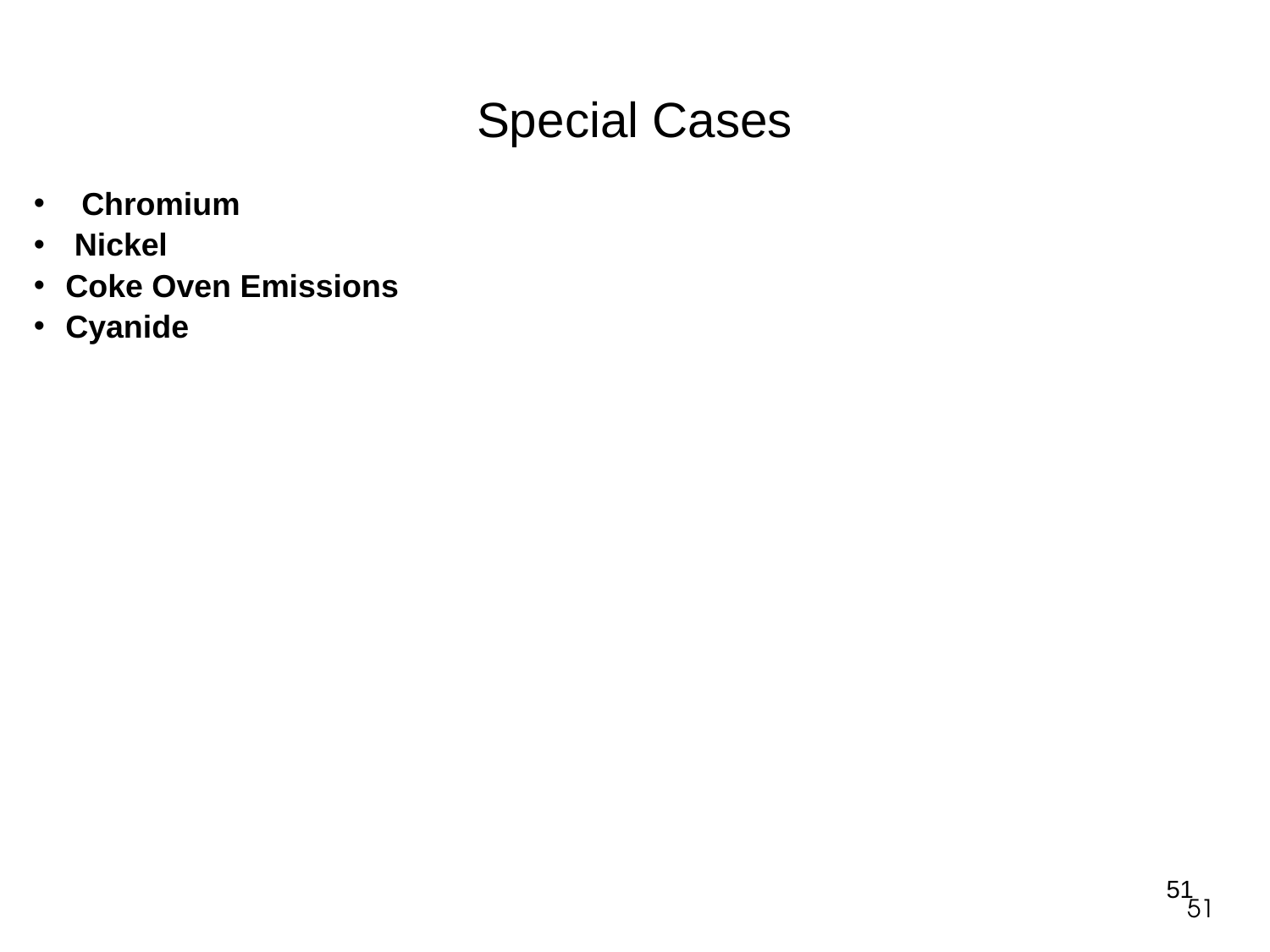

# Special Cases

Chromium
 Nickel
Coke Oven Emissions
Cyanide

51
51